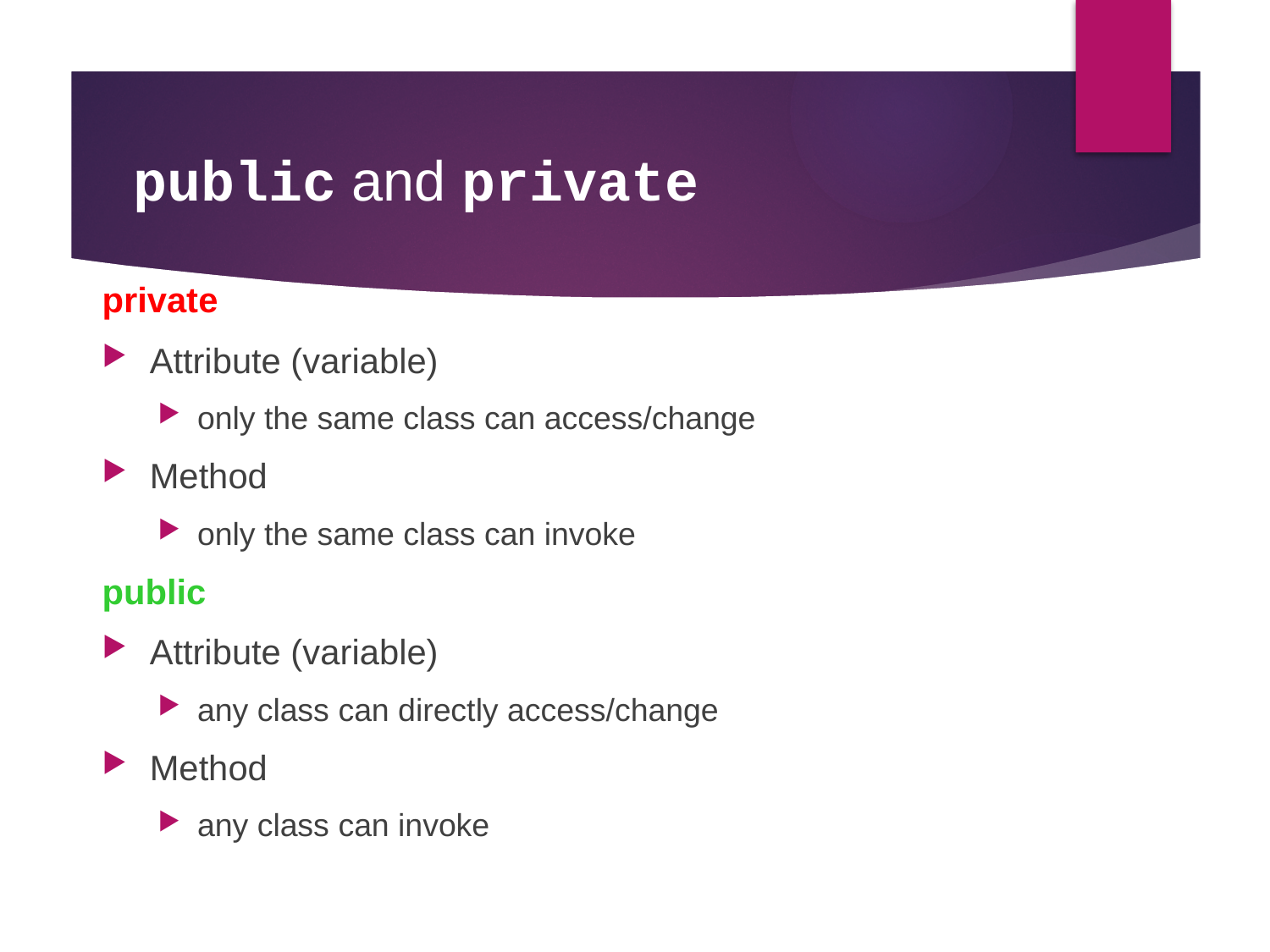

# public and private
private
Attribute (variable)
only the same class can access/change
Method
only the same class can invoke
public
Attribute (variable)
any class can directly access/change
Method
any class can invoke